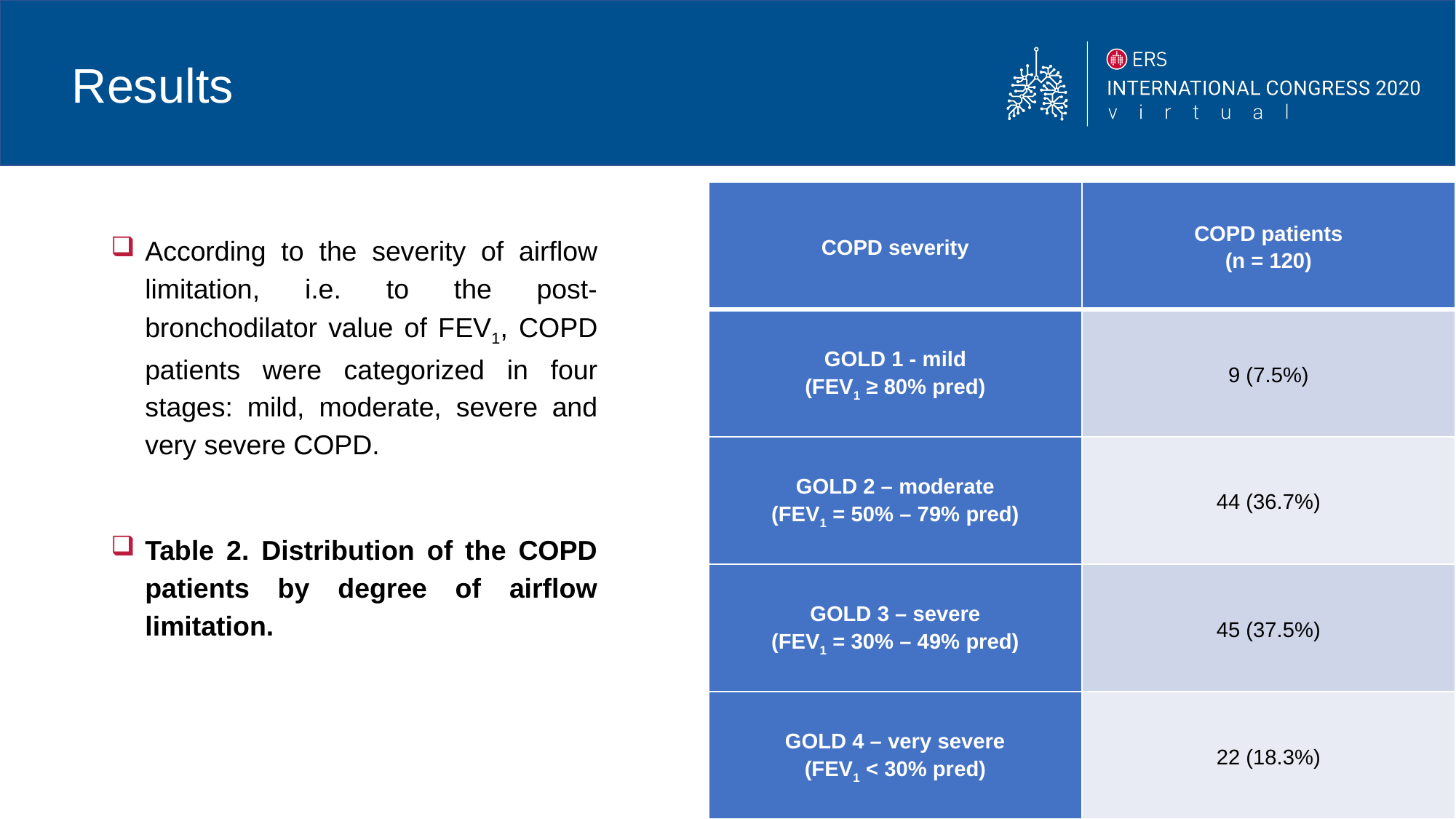

# Results
| COPD severity | COPD patients (n = 120) |
| --- | --- |
| GOLD 1 - mild (FEV1 ≥ 80% pred) | 9 (7.5%) |
| GOLD 2 – moderate (FEV1 = 50% – 79% pred) | 44 (36.7%) |
| GOLD 3 – severe (FEV1 = 30% – 49% pred) | 45 (37.5%) |
| GOLD 4 – very severe (FEV1 < 30% pred) | 22 (18.3%) |
According to the severity of airflow limitation, i.e. to the post-bronchodilator value of FEV1, COPD patients were categorized in four stages: mild, moderate, severe and very severe COPD.

Table 2. Distribution of the COPD patients by degree of airflow limitation.